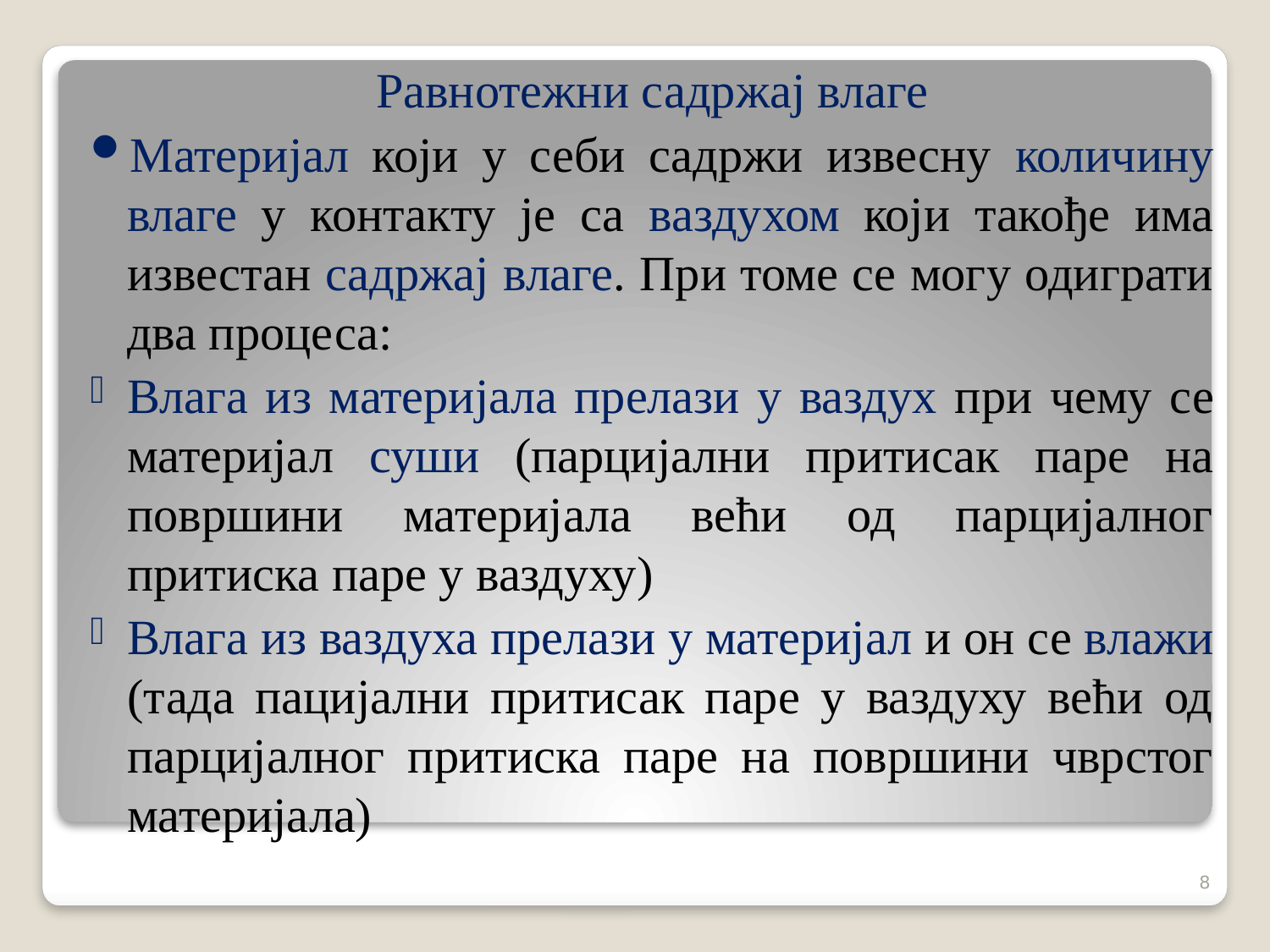

Равнотежни садржај влаге
Материјал који у себи садржи извесну количину влаге у контакту је са ваздухом који такође има известан садржај влаге. При томе се могу одиграти два процеса:
Влага из материјала прелази у ваздух при чему се материјал суши (парцијални притисак паре на површини материјала већи од парцијалног притиска паре у ваздуху)
Влага из ваздуха прелази у материјал и он се влажи (тада пацијални притисак паре у ваздуху већи од парцијалног притиска паре на површини чврстог материјала)
8